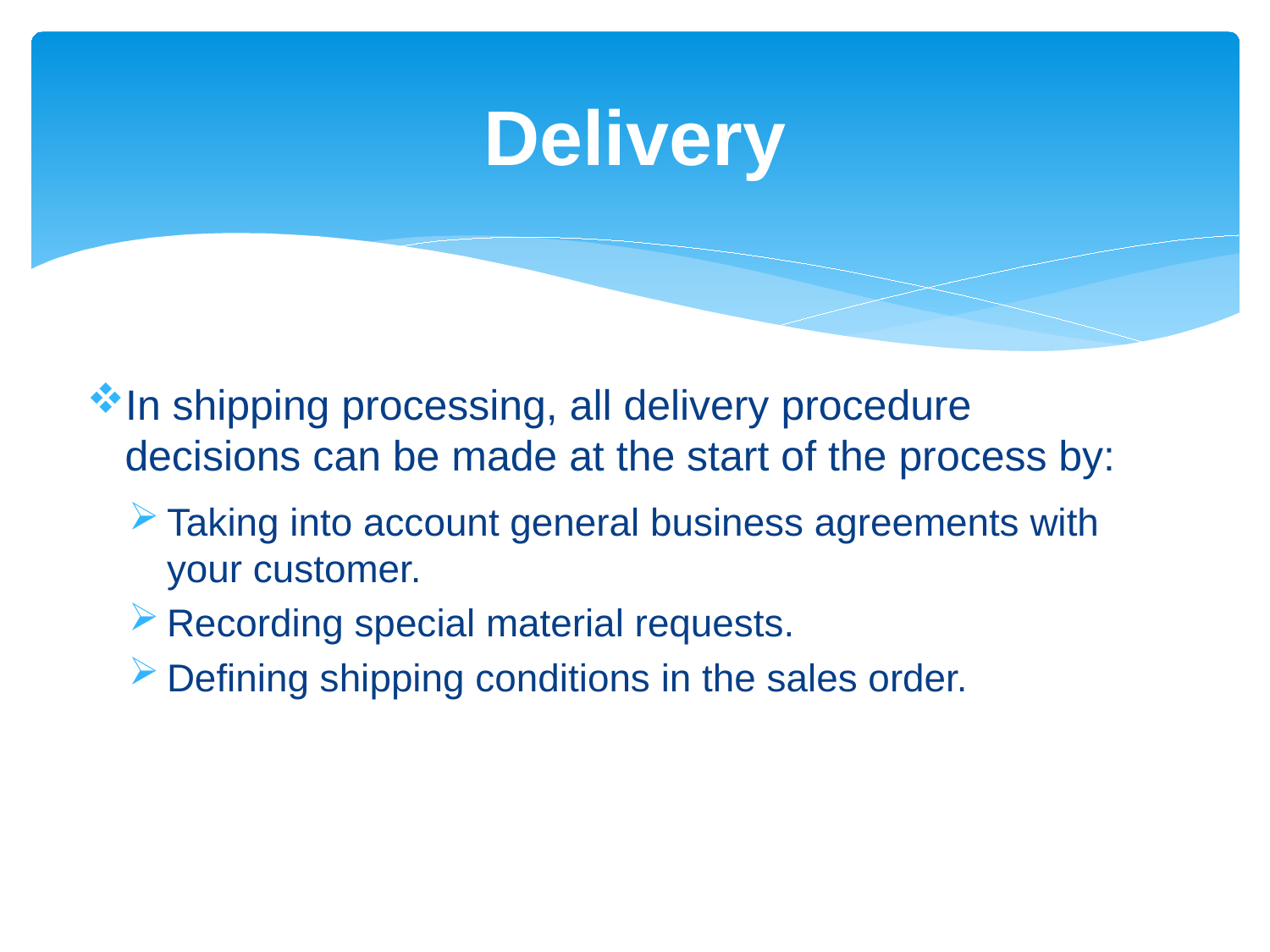

# Delivery
In shipping processing, all delivery procedure decisions can be made at the start of the process by:
Taking into account general business agreements with your customer.
Recording special material requests.
Defining shipping conditions in the sales order.